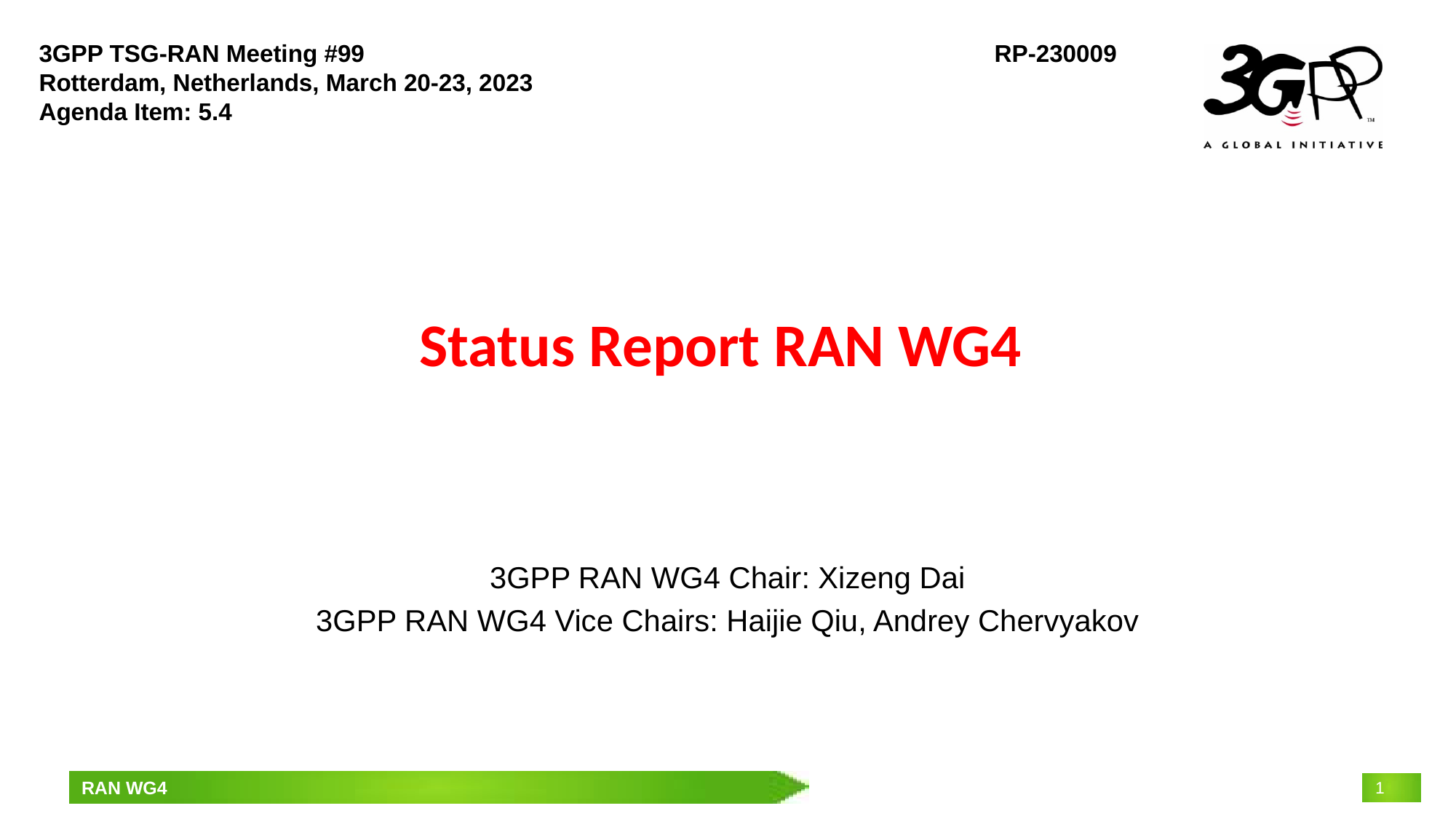

3GPP TSG-RAN Meeting #99
Rotterdam, Netherlands, March 20-23, 2023
Agenda Item: 5.4
RP‑230009
# Status Report RAN WG4
3GPP RAN WG4 Chair: Xizeng Dai
3GPP RAN WG4 Vice Chairs: Haijie Qiu, Andrey Chervyakov